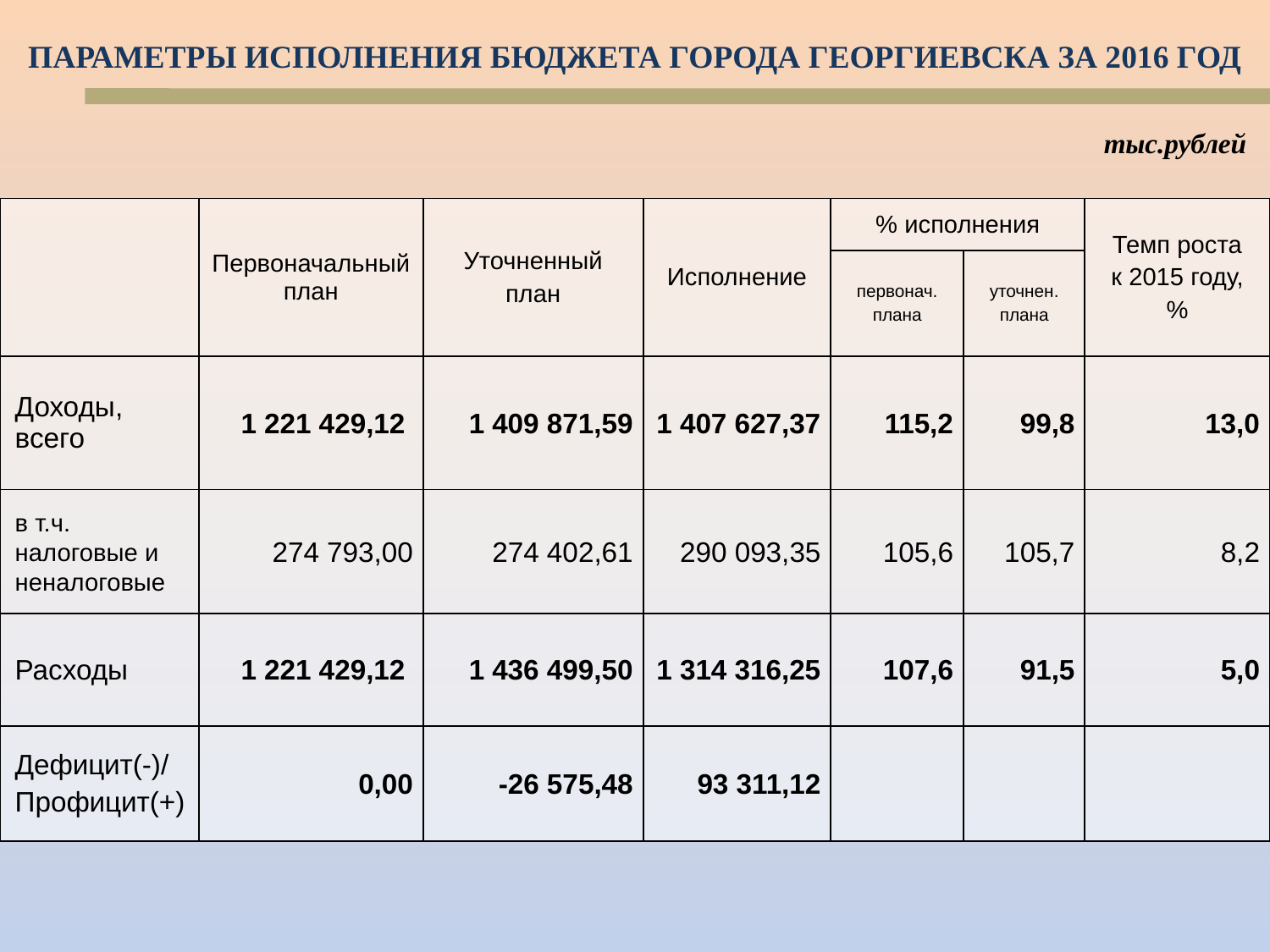

ПАРАМЕТРЫ ИСПОЛНЕНИЯ БЮДЖЕТА ГОРОДА ГЕОРГИЕВСКА ЗА 2016 ГОД
тыс.рублей
|  | Первоначальный план | Уточненный план | Исполнение | % исполнения |  | Темп роста к 2015 году, % |
| --- | --- | --- | --- | --- | --- | --- |
|  |  |  |  | первонач. плана | уточнен. плана |  |
| Доходы, всего | 1 221 429,12 | 1 409 871,59 | 1 407 627,37 | 115,2 | 99,8 | 13,0 |
| в т.ч. налоговые и неналоговые | 274 793,00 | 274 402,61 | 290 093,35 | 105,6 | 105,7 | 8,2 |
| Расходы | 1 221 429,12 | 1 436 499,50 | 1 314 316,25 | 107,6 | 91,5 | 5,0 |
| Дефицит(-)/ Профицит(+) | 0,00 | -26 575,48 | 93 311,12 |  |  |  |